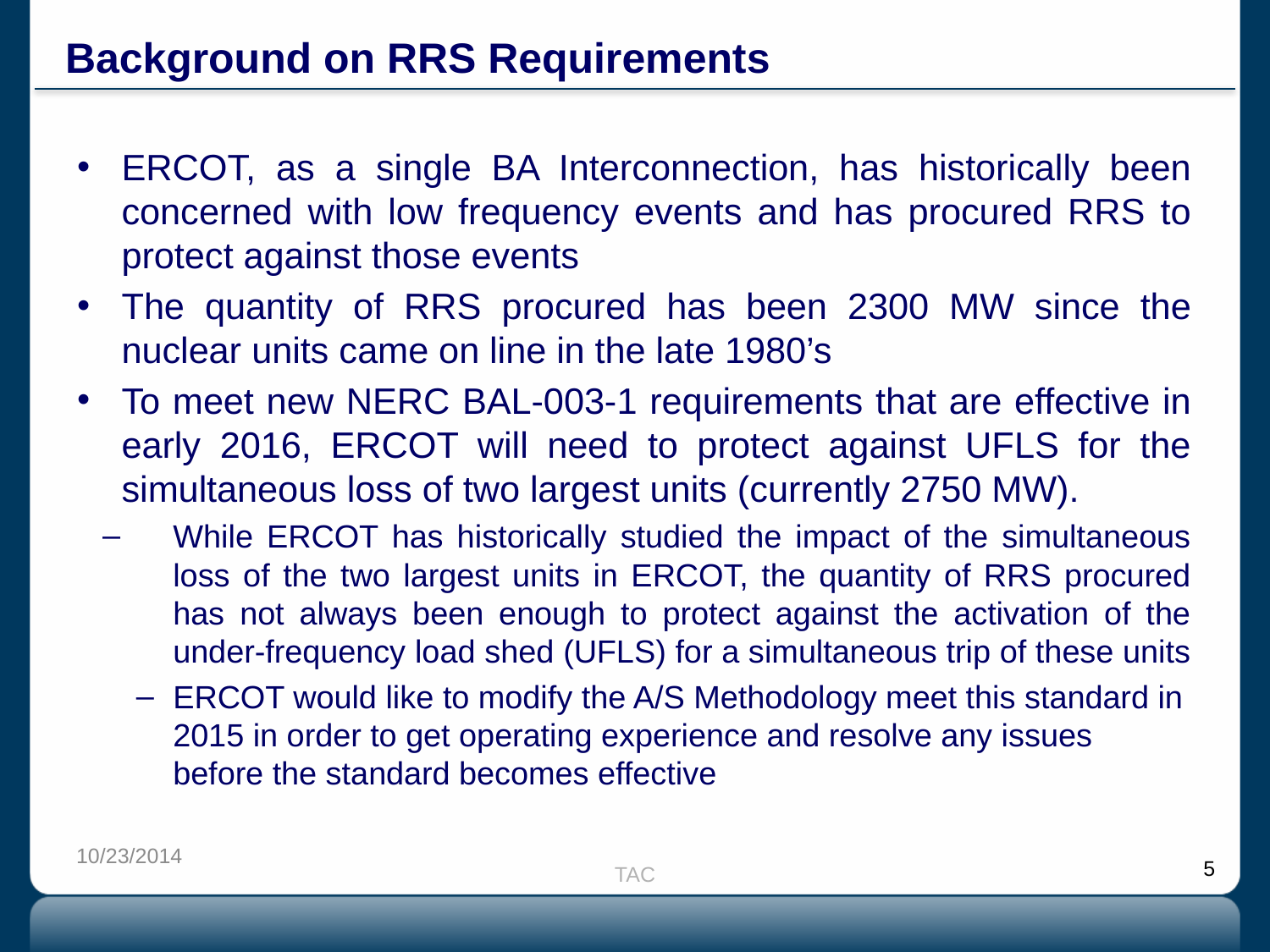

# Background on RRS Requirements
ERCOT, as a single BA Interconnection, has historically been concerned with low frequency events and has procured RRS to protect against those events
The quantity of RRS procured has been 2300 MW since the nuclear units came on line in the late 1980’s
To meet new NERC BAL-003-1 requirements that are effective in early 2016, ERCOT will need to protect against UFLS for the simultaneous loss of two largest units (currently 2750 MW).
While ERCOT has historically studied the impact of the simultaneous loss of the two largest units in ERCOT, the quantity of RRS procured has not always been enough to protect against the activation of the under-frequency load shed (UFLS) for a simultaneous trip of these units
ERCOT would like to modify the A/S Methodology meet this standard in 2015 in order to get operating experience and resolve any issues before the standard becomes effective
10/23/2014
TAC